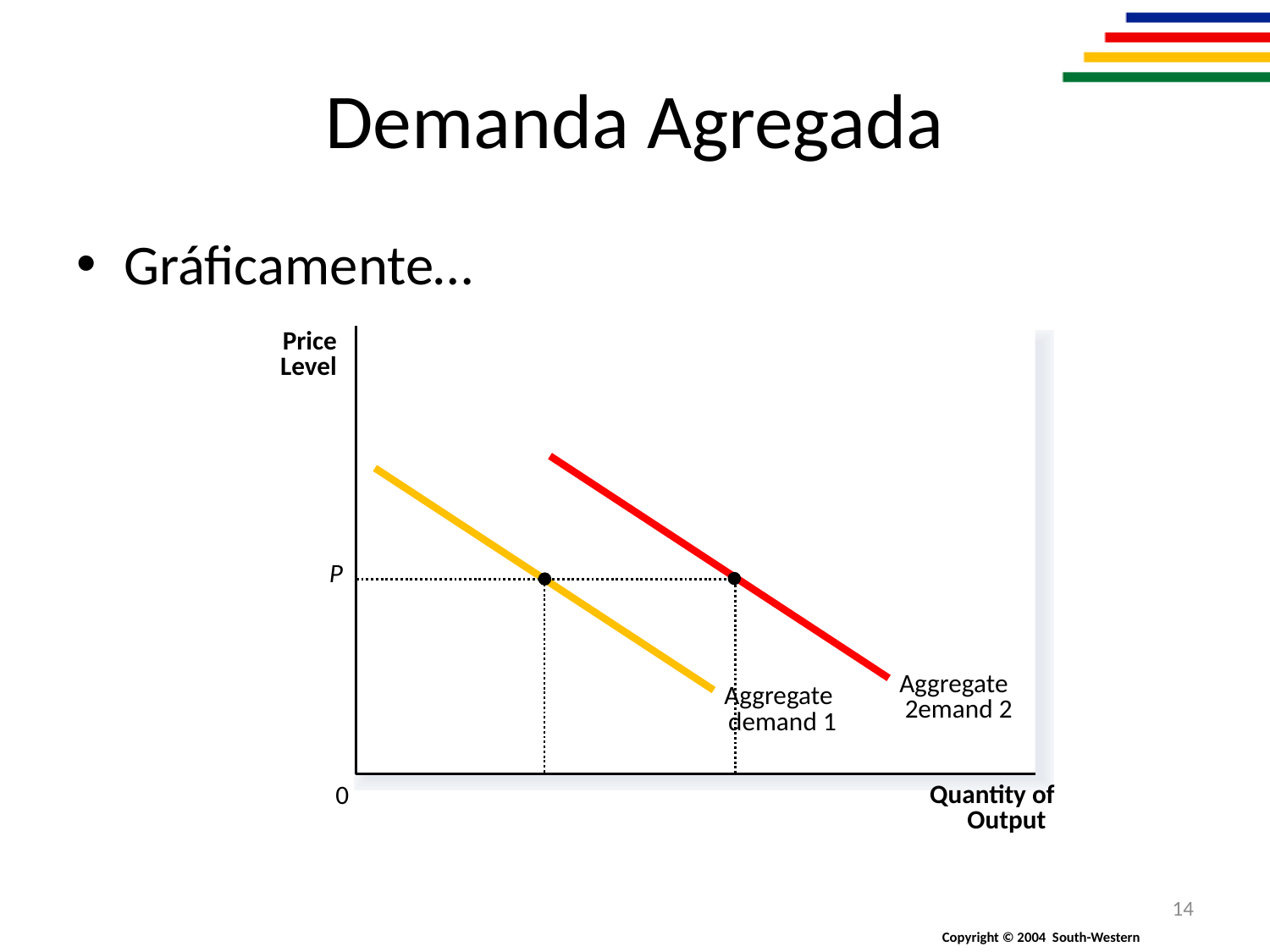

# Demanda Agregada
Gráficamente…
Price

Level

Aggregate
2emand 2

Aggregate
demand 1
P

Quantity of
0
Output
14
Copyright © 2004  South-Western